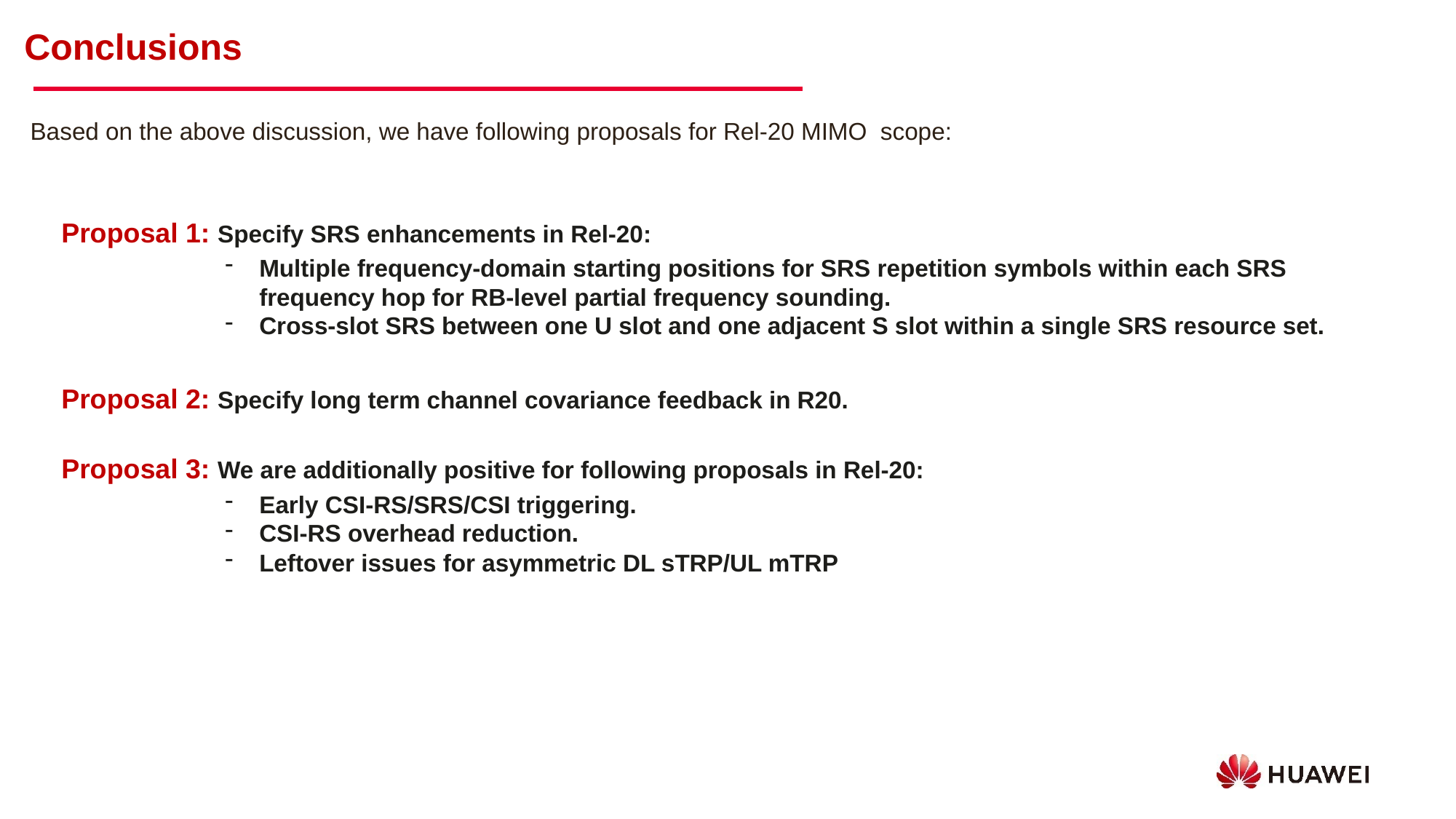

Conclusions
Based on the above discussion, we have following proposals for Rel-20 MIMO  scope:

Proposal 1: Specify SRS enhancements in Rel-20:
Multiple frequency-domain starting positions for SRS repetition symbols within each SRS frequency hop for RB-level partial frequency sounding.
Cross-slot SRS between one U slot and one adjacent S slot within a single SRS resource set.

Proposal 2: Specify long term channel covariance feedback in R20.

Proposal 3: We are additionally positive for following proposals in Rel-20:
Early CSI-RS/SRS/CSI triggering.
CSI-RS overhead reduction.
Leftover issues for asymmetric DL sTRP/UL mTRP